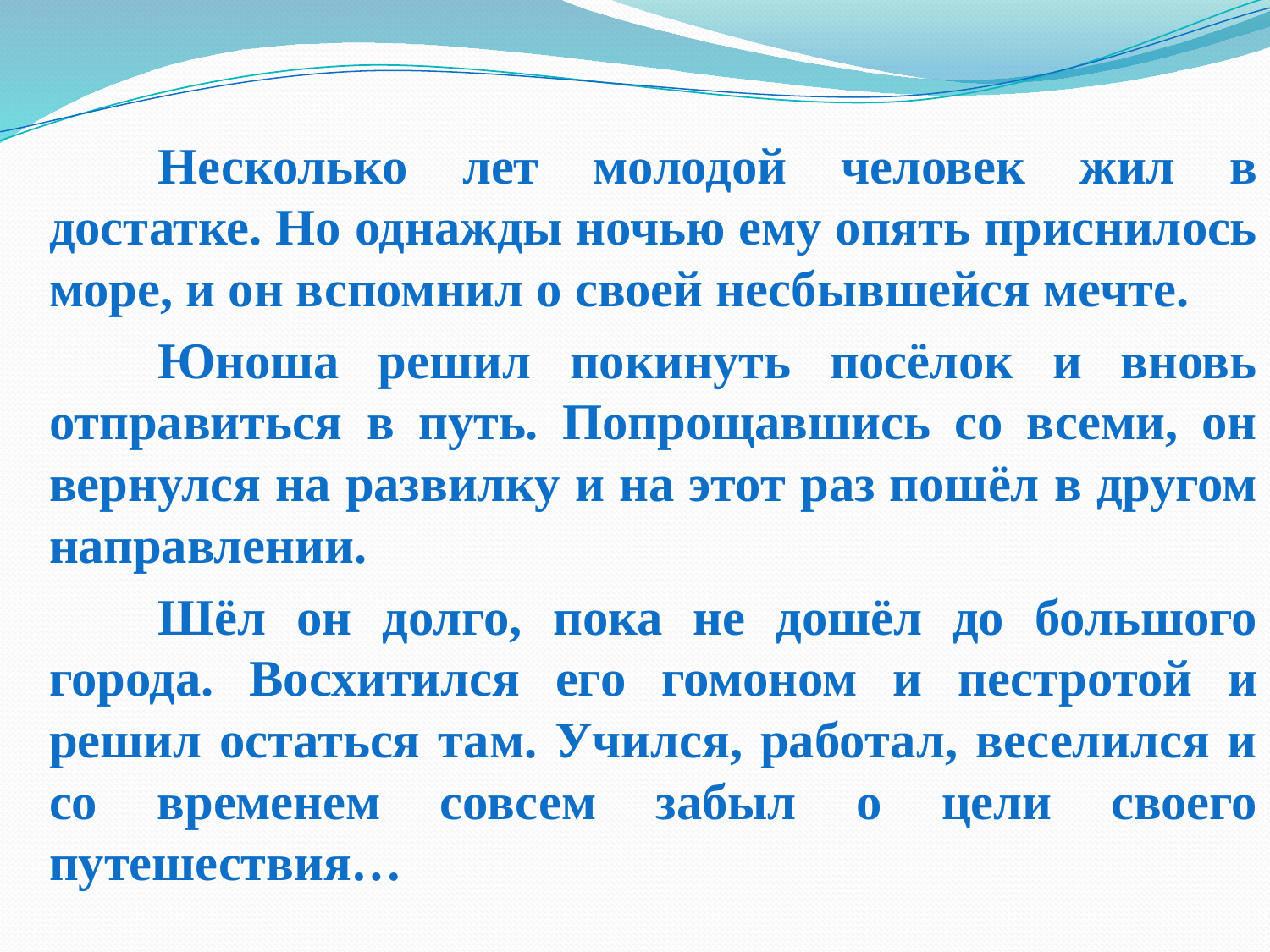

Несколько лет молодой человек жил в достатке. Но однажды ночью ему опять приснилось море, и он вспомнил о своей несбывшейся мечте.
Юноша решил покинуть посёлок и вновь отправиться в путь. Попрощавшись со всеми, он вернулся на развилку и на этот раз пошёл в другом направлении.
Шёл он долго, пока не дошёл до большого города. Восхитился его гомоном и пестротой и решил остаться там. Учился, работал, веселился и со временем совсем забыл о цели своего путешествия…